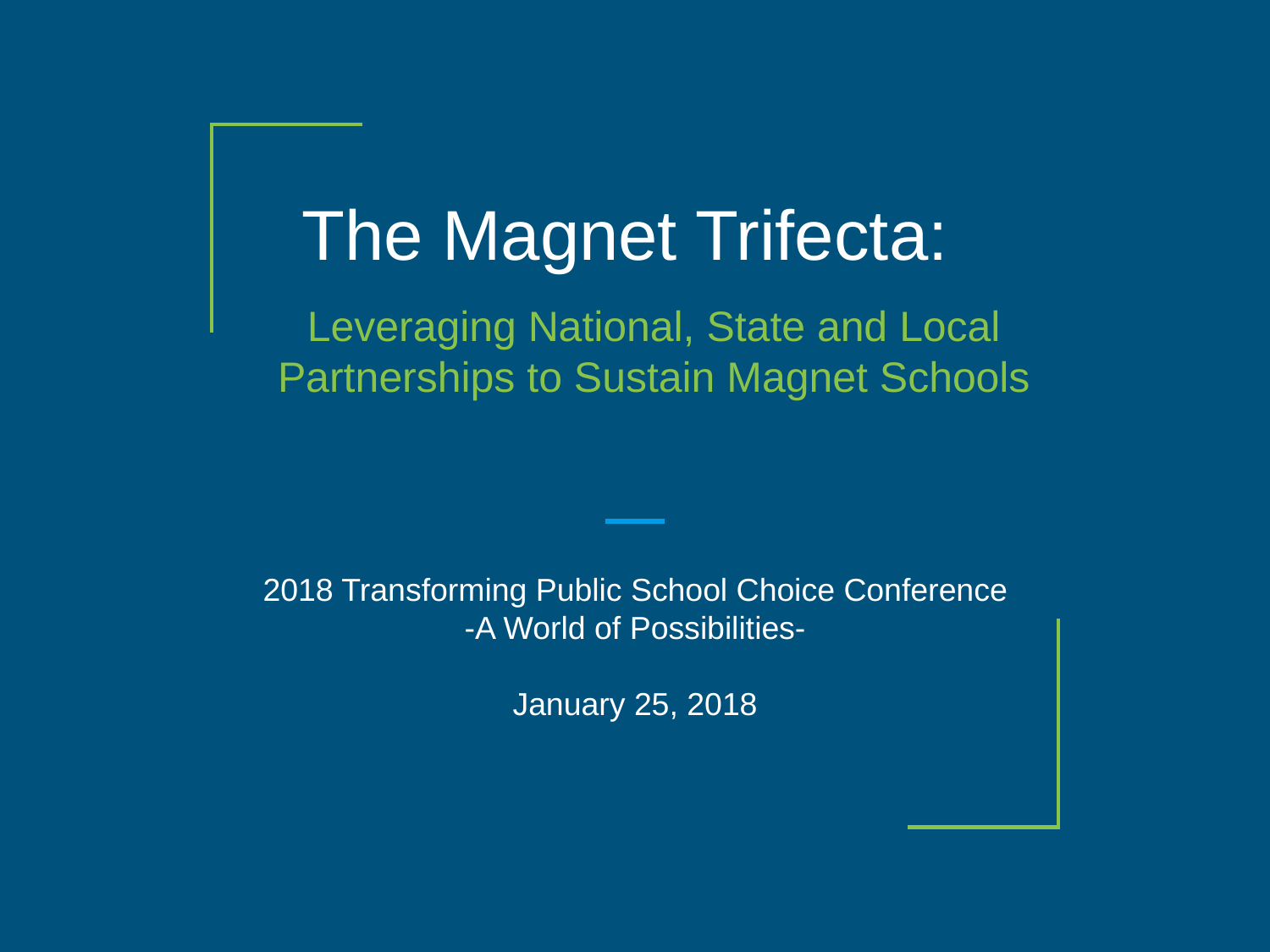

# The Magnet Trifecta:
Leveraging National, State and Local Partnerships to Sustain Magnet Schools
2018 Transforming Public School Choice Conference
-A World of Possibilities-

January 25, 2018